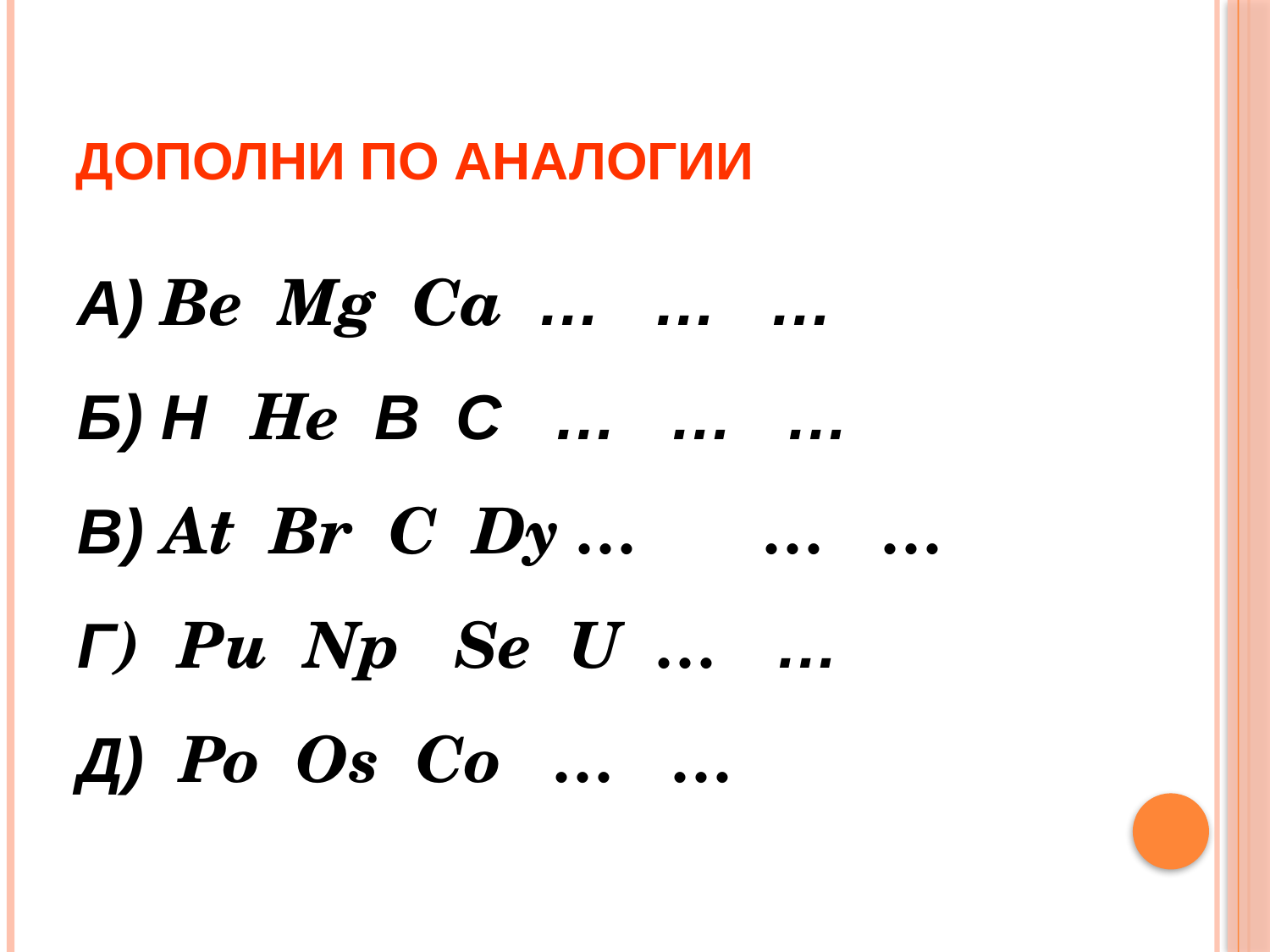

# Дополни по аналогии
А) Be  Mg  Ca  …   …   …
Б) H  He  В  С   …   …   …
В) At  Br  C  Dy …	   …   …
Г)  Pu  Np   Se  U  …   …
Д)  Po  Os  Co   …   …